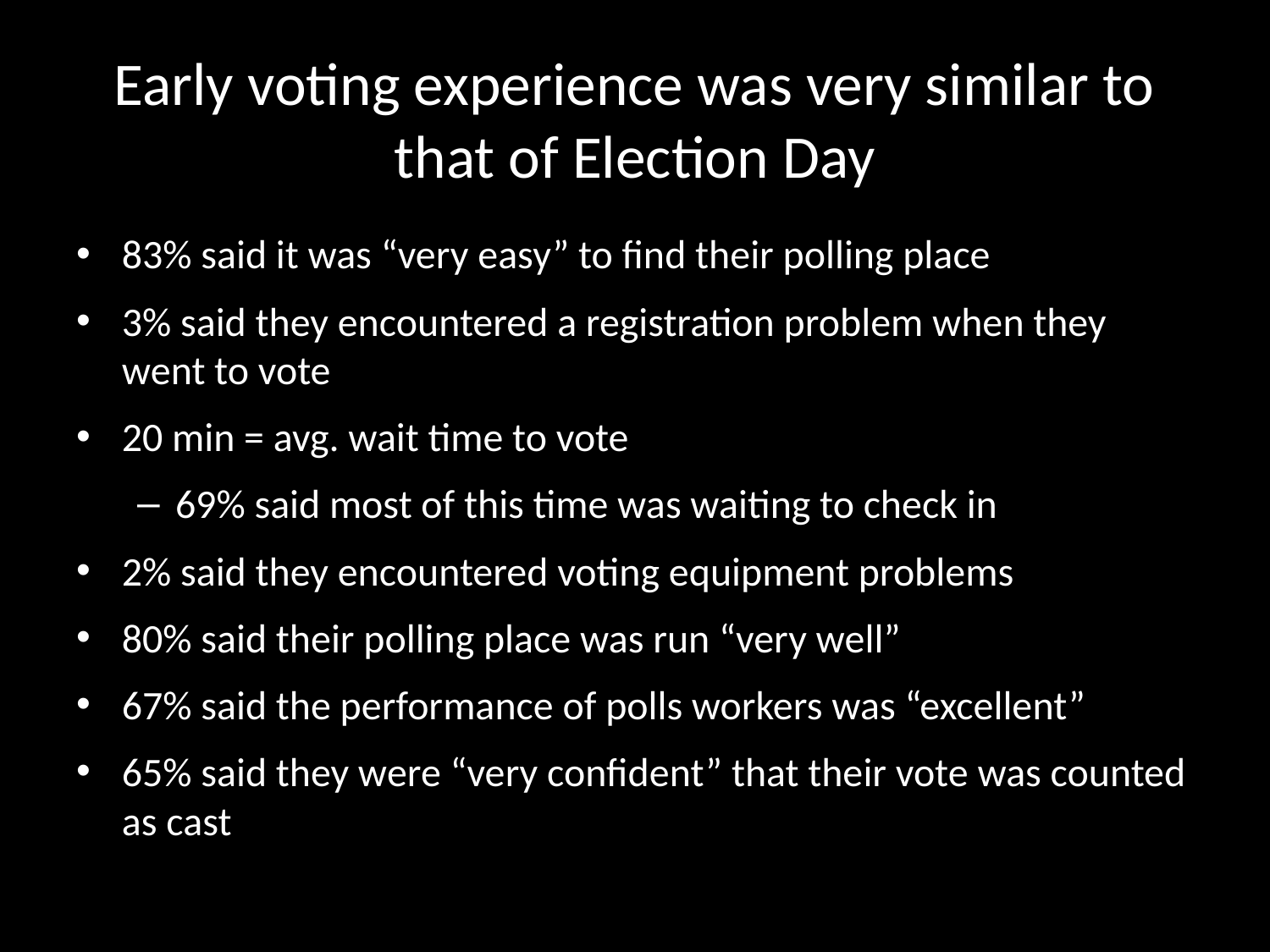

# Early voting experience was very similar to that of Election Day
83% said it was “very easy” to find their polling place
3% said they encountered a registration problem when they went to vote
20 min = avg. wait time to vote
69% said most of this time was waiting to check in
2% said they encountered voting equipment problems
80% said their polling place was run “very well”
67% said the performance of polls workers was “excellent”
65% said they were “very confident” that their vote was counted as cast